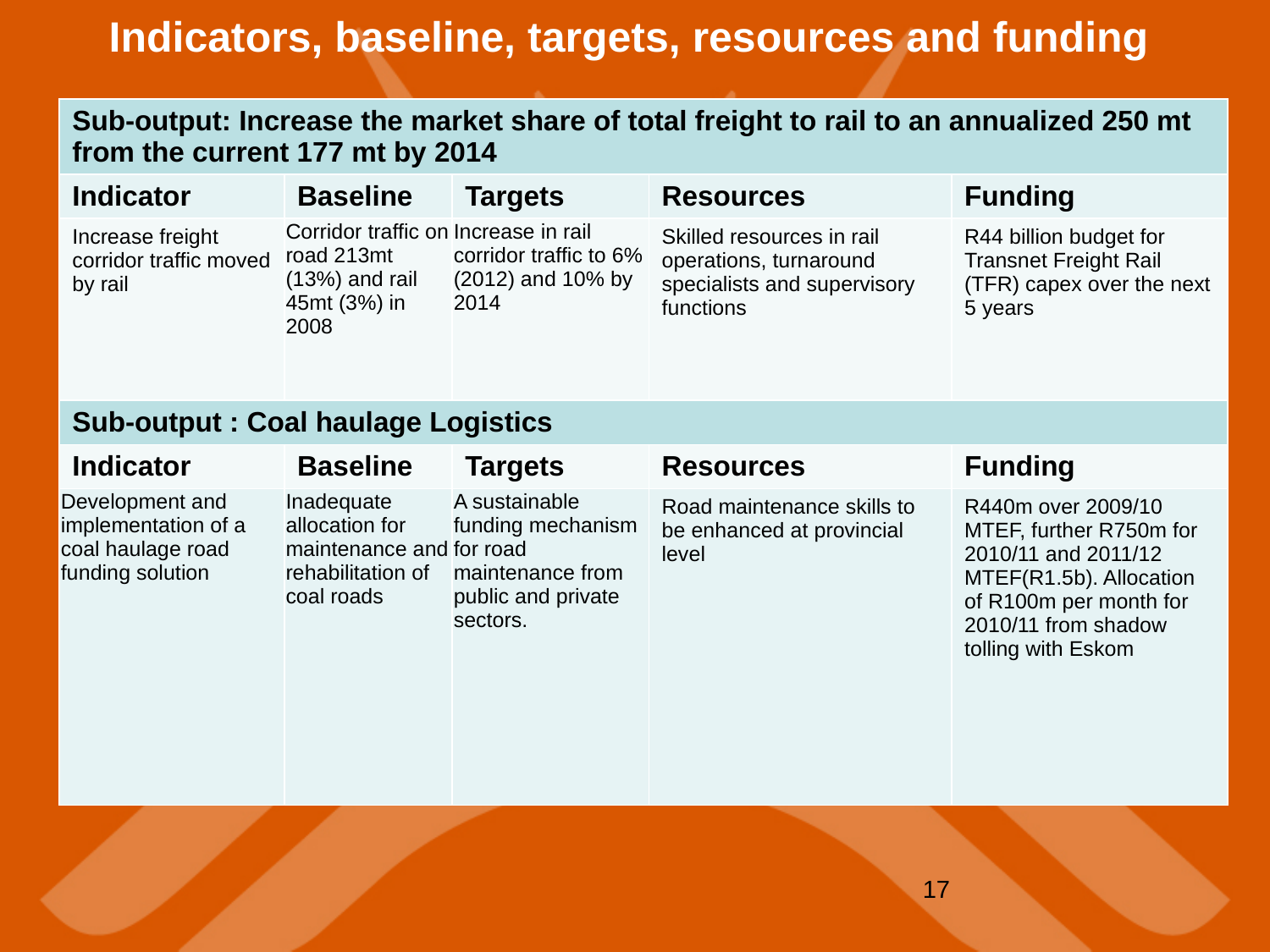

# Indicators, baseline, targets, resources and funding
| Sub-output: Increase the market share of total freight to rail to an annualized 250 mt from the current 177 mt by 2014 |  |  |  |  |
| --- | --- | --- | --- | --- |
| Indicator | Baseline | Targets | Resources | Funding |
| Increase freight corridor traffic moved by rail | Corridor traffic on road 213mt (13%) and rail 45mt (3%) in 2008 | Increase in rail corridor traffic to 6% (2012) and 10% by 2014 | Skilled resources in rail operations, turnaround specialists and supervisory functions | R44 billion budget for Transnet Freight Rail (TFR) capex over the next 5 years |
| Sub-output : Coal haulage Logistics |  |  |  |  |
| Indicator | Baseline | Targets | Resources | Funding |
| Development and implementation of a coal haulage road funding solution | Inadequate allocation for maintenance and rehabilitation of coal roads | A sustainable funding mechanism for road maintenance from public and private sectors. | Road maintenance skills to be enhanced at provincial level | R440m over 2009/10 MTEF, further R750m for 2010/11 and 2011/12 MTEF(R1.5b). Allocation of R100m per month for 2010/11 from shadow tolling with Eskom |
17